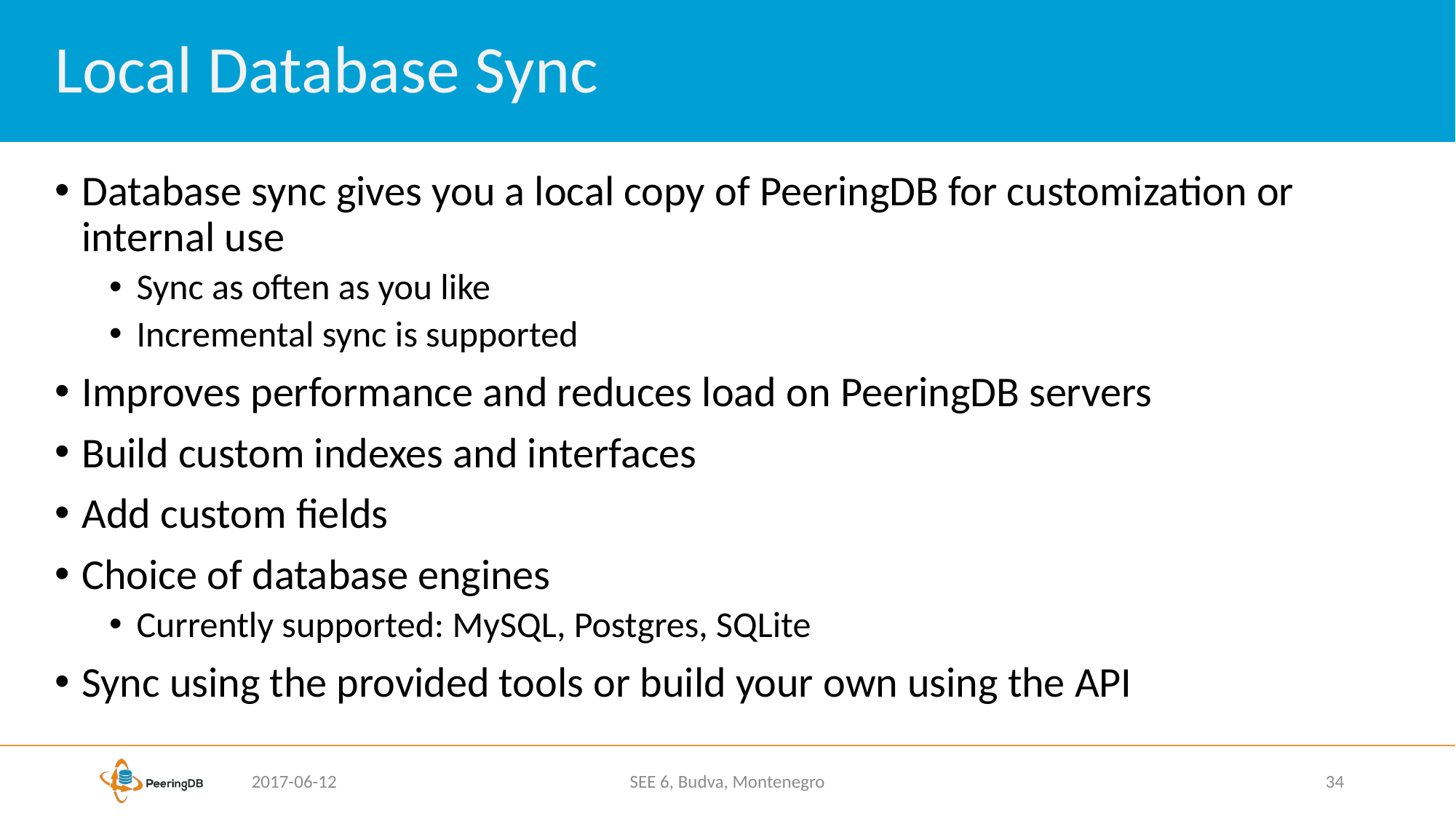

# Local Database Sync
Database sync gives you a local copy of PeeringDB for customization or internal use
Sync as often as you like
Incremental sync is supported
Improves performance and reduces load on PeeringDB servers
Build custom indexes and interfaces
Add custom fields
Choice of database engines
Currently supported: MySQL, Postgres, SQLite
Sync using the provided tools or build your own using the API

2017-06-12
SEE 6, Budva, Montenegro
34